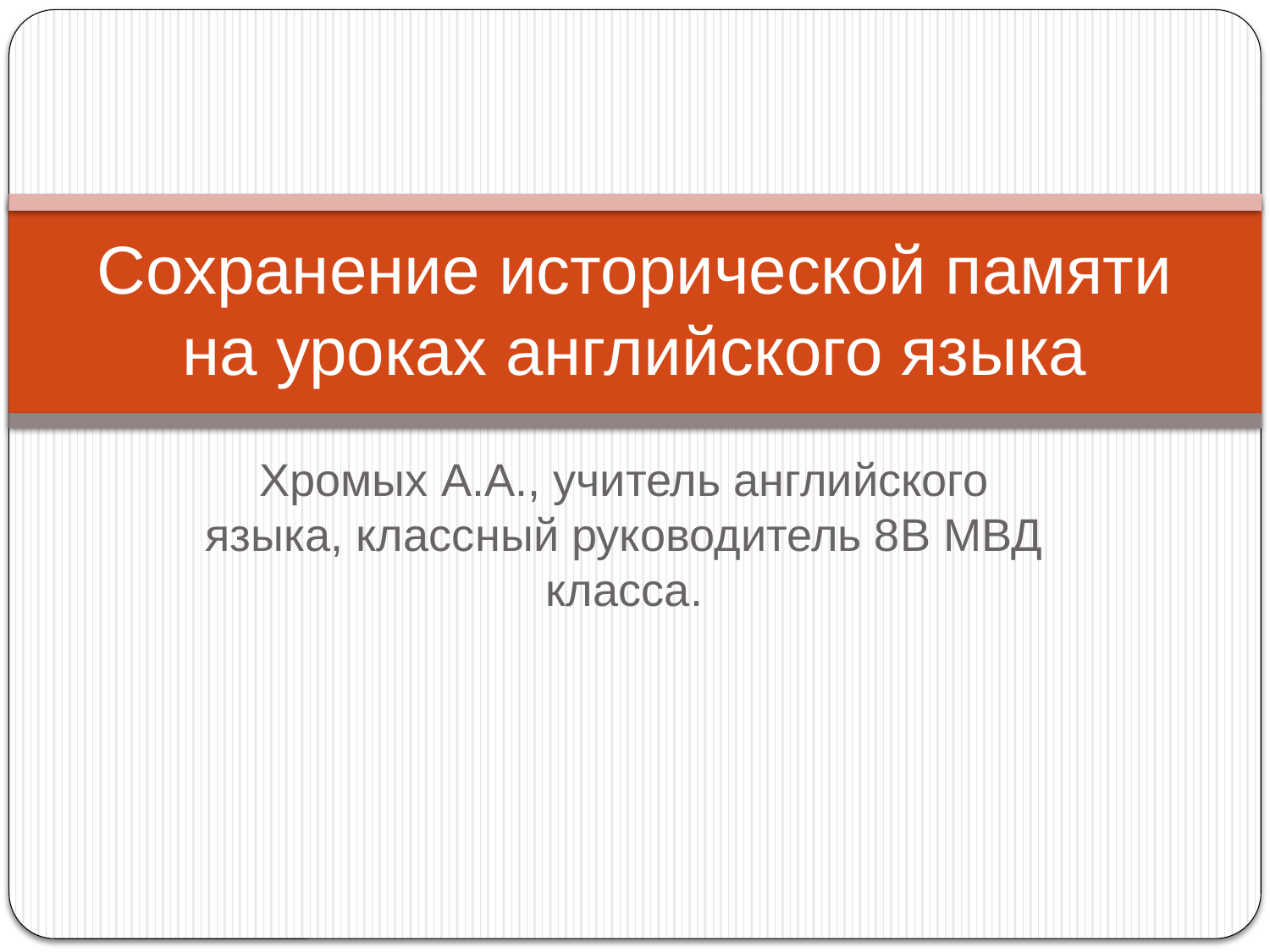

# Сохранение исторической памяти на уроках английского языка
Хромых А.А., учитель английского языка, классный руководитель 8В МВД класса.